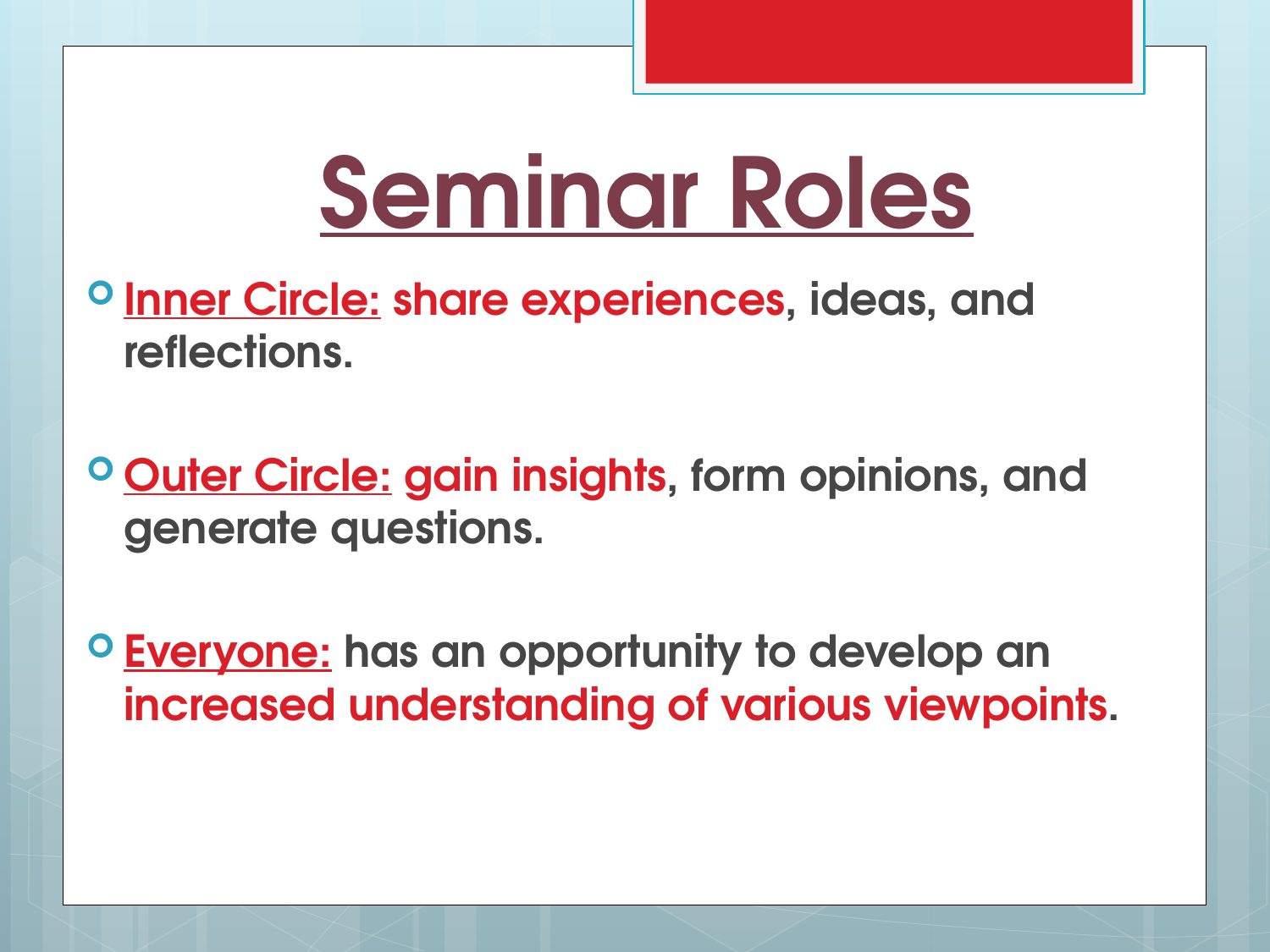

# Seminar Roles
Inner Circle: share experiences, ideas, and reflections.

Outer Circle: gain insights, form opinions, and generate questions.

Everyone: has an opportunity to develop an increased understanding of various viewpoints.